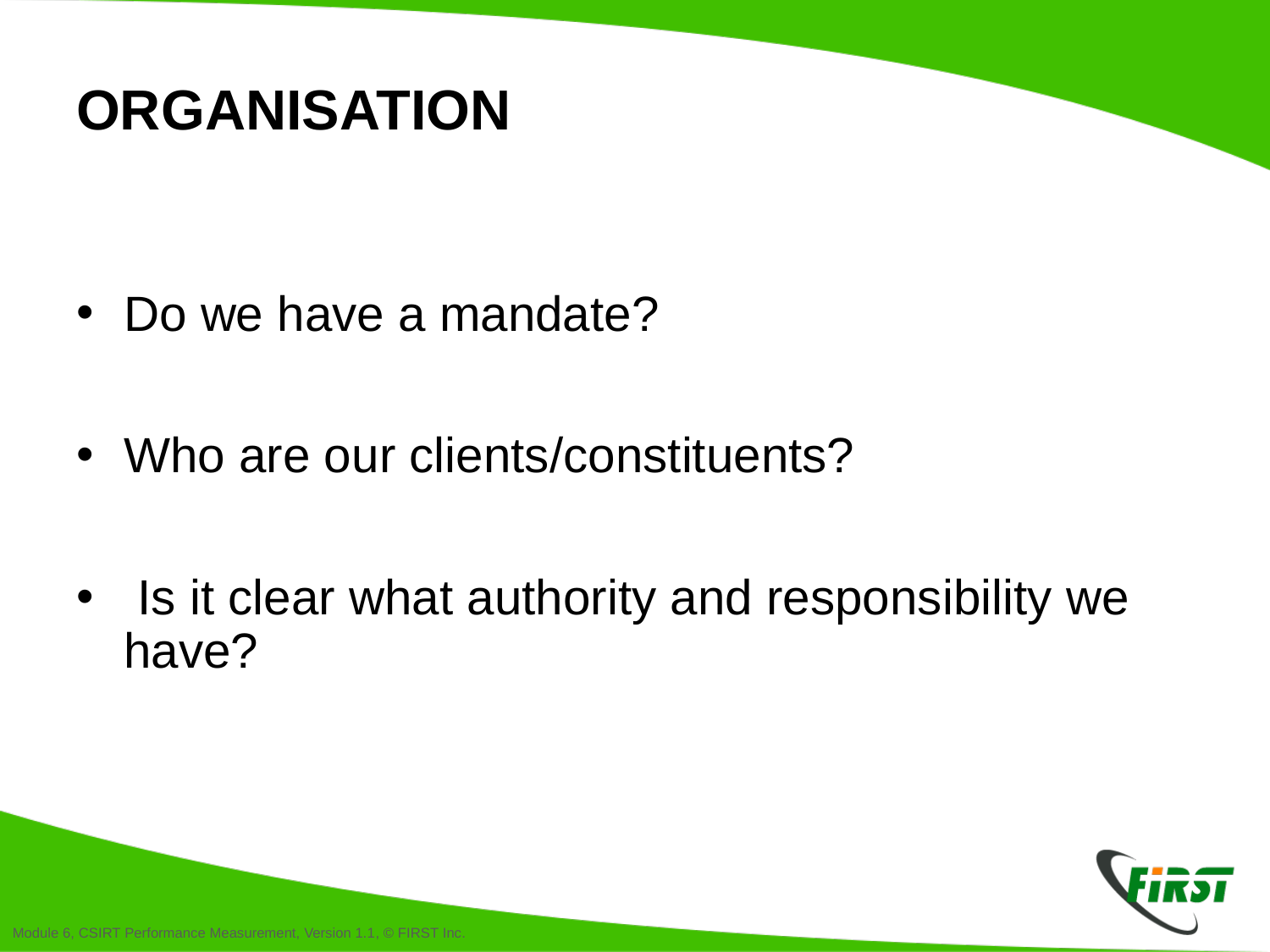

# ORGANISATION

Do we have a mandate?

Who are our clients/constituents?

 Is it clear what authority and responsibility we have?